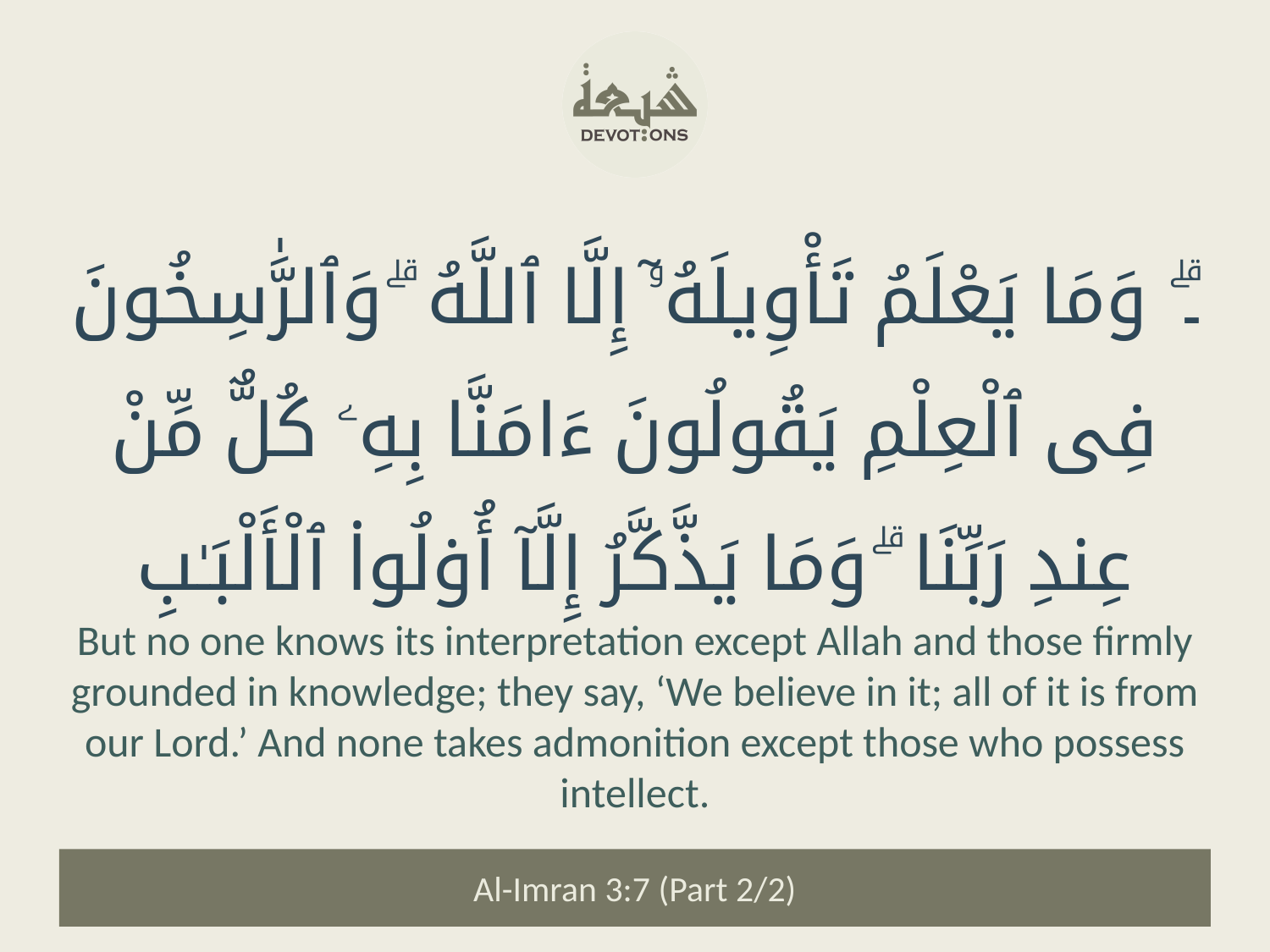

۔ۗ  وَمَا يَعْلَمُ تَأْوِيلَهُۥٓ إِلَّا ٱللَّهُ ۗ وَٱلرَّٰسِخُونَ فِى ٱلْعِلْمِ يَقُولُونَ ءَامَنَّا بِهِۦ كُلٌّ مِّنْ عِندِ رَبِّنَا ۗ وَمَا يَذَّكَّرُ إِلَّآ أُو۟لُوا۟ ٱلْأَلْبَـٰبِ
But no one knows its interpretation except Allah and those firmly grounded in knowledge; they say, ‘We believe in it; all of it is from our Lord.’ And none takes admonition except those who possess intellect.
Al-Imran 3:7 (Part 2/2)